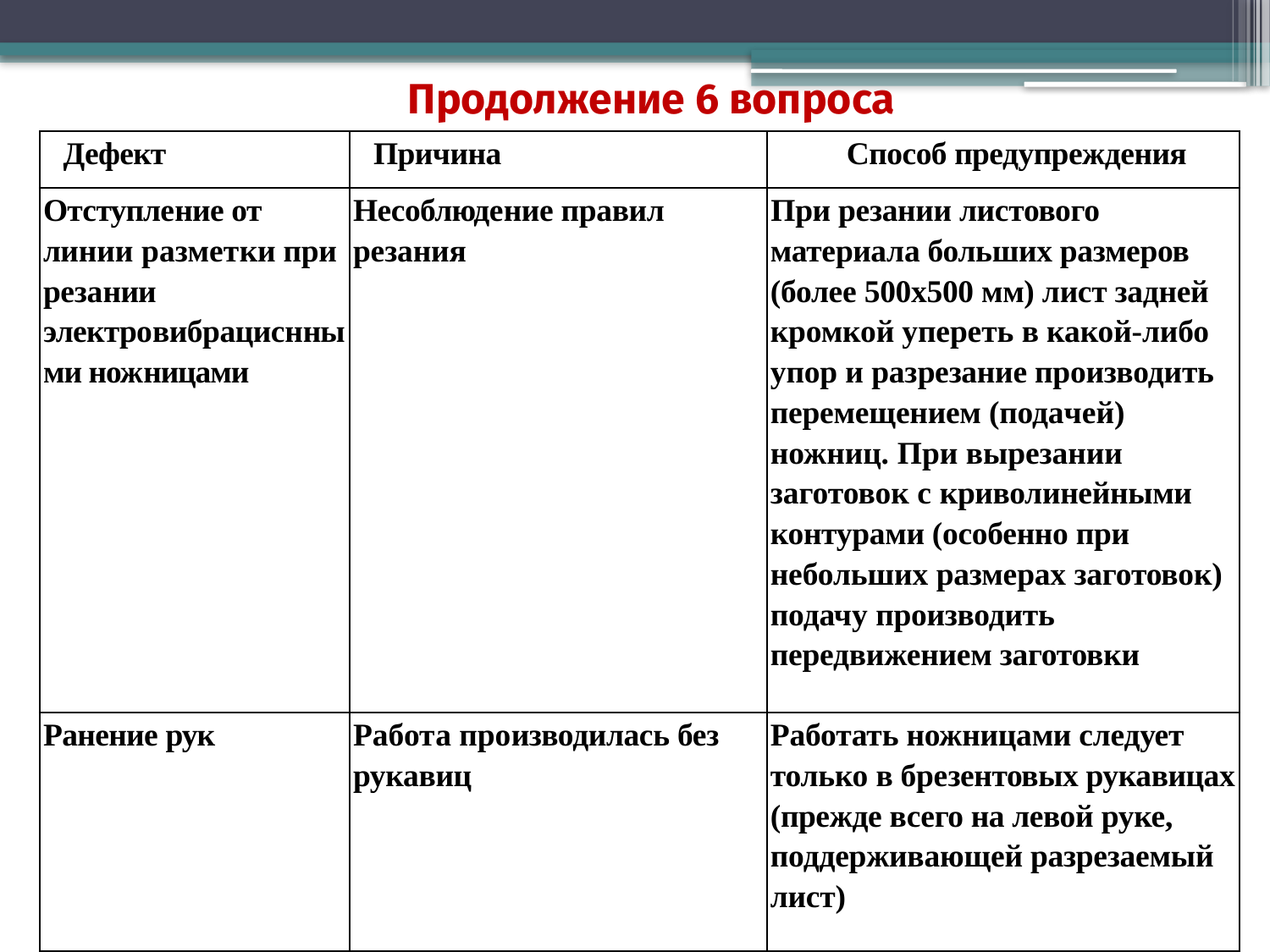

# Продолжение 6 вопроса
| Дефект | Причина | Способ предупреждения |
| --- | --- | --- |
| Отступление от линии разметки при резании электровибрациснными ножницами | Несоблюдение правил резания | При резании листового материала больших размеров (более 500x500 мм) лист задней кромкой упереть в какой-либо упор и разрезание производить перемещением (пода­чей) ножниц. При вырезании заготовок с криволинейными контурами (особенно при небольших размерах заготовок) подачу производить передвижением заготовки |
| Ранение рук | Работа производилась без рукавиц | Работать ножницами следует только в брезентовых рукавицах (прежде всего на левой руке, поддерживающей разрезаемый лист) |